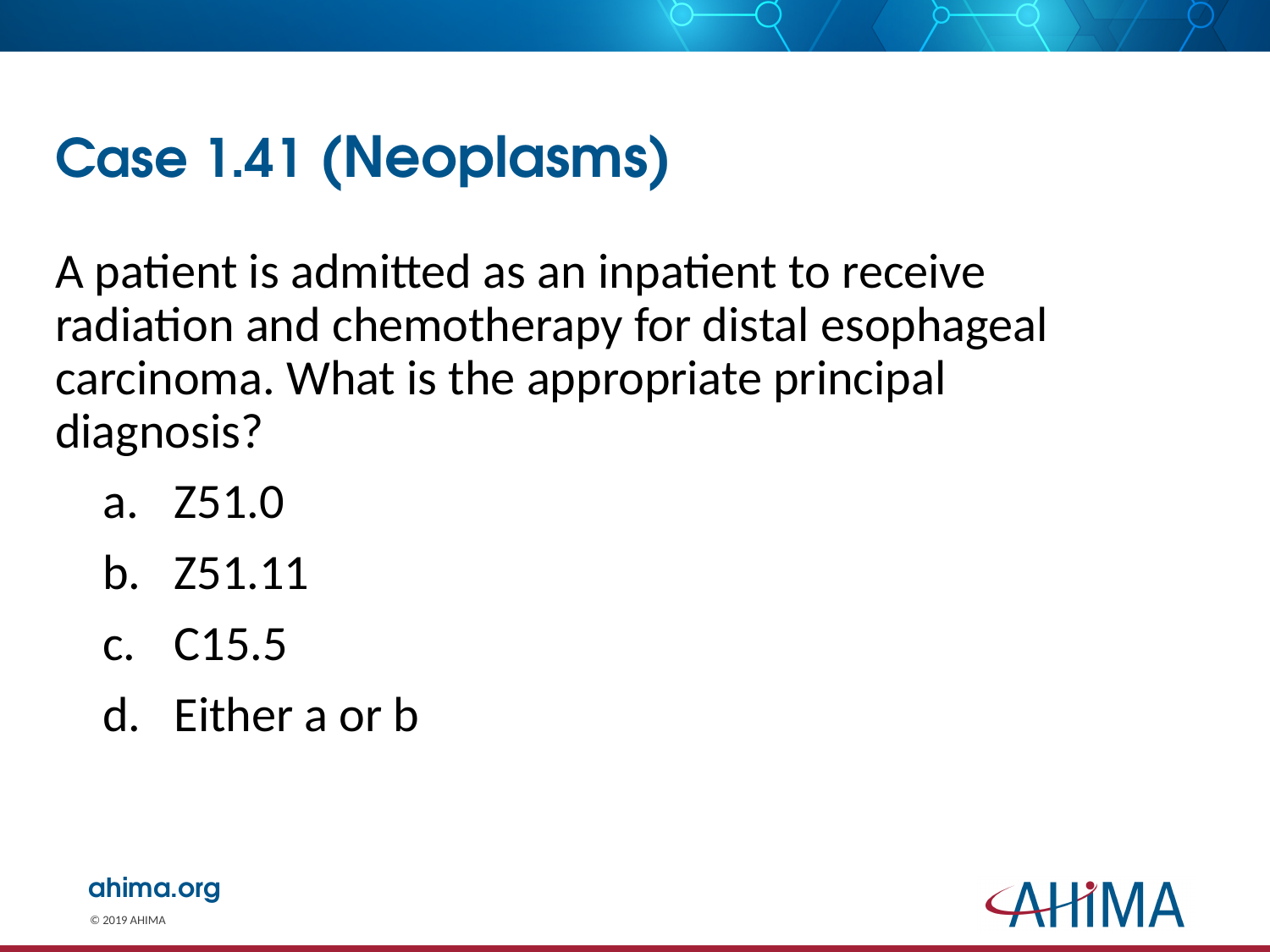

# Case 1.41 (Neoplasms)

A patient is admitted as an inpatient to receive
radiation and chemotherapy for distal esophageal
carcinoma. What is the appropriate principal
diagnosis?
Z51.0
Z51.11
C15.5
Either a or b